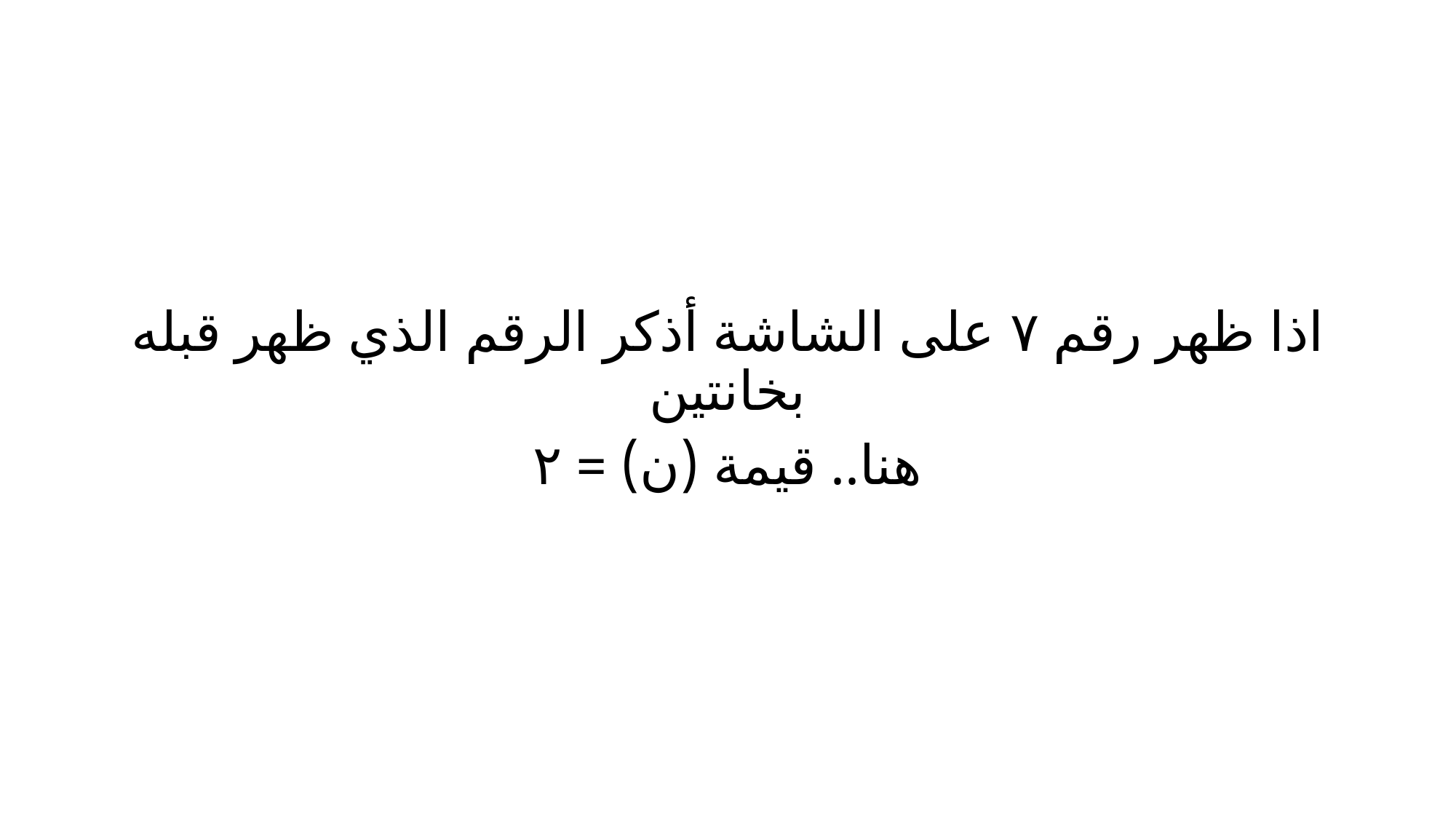

اذا ظهر رقم ٧ على الشاشة أذكر الرقم الذي ظهر قبله بخانتين
هنا.. قيمة (ن) = ٢